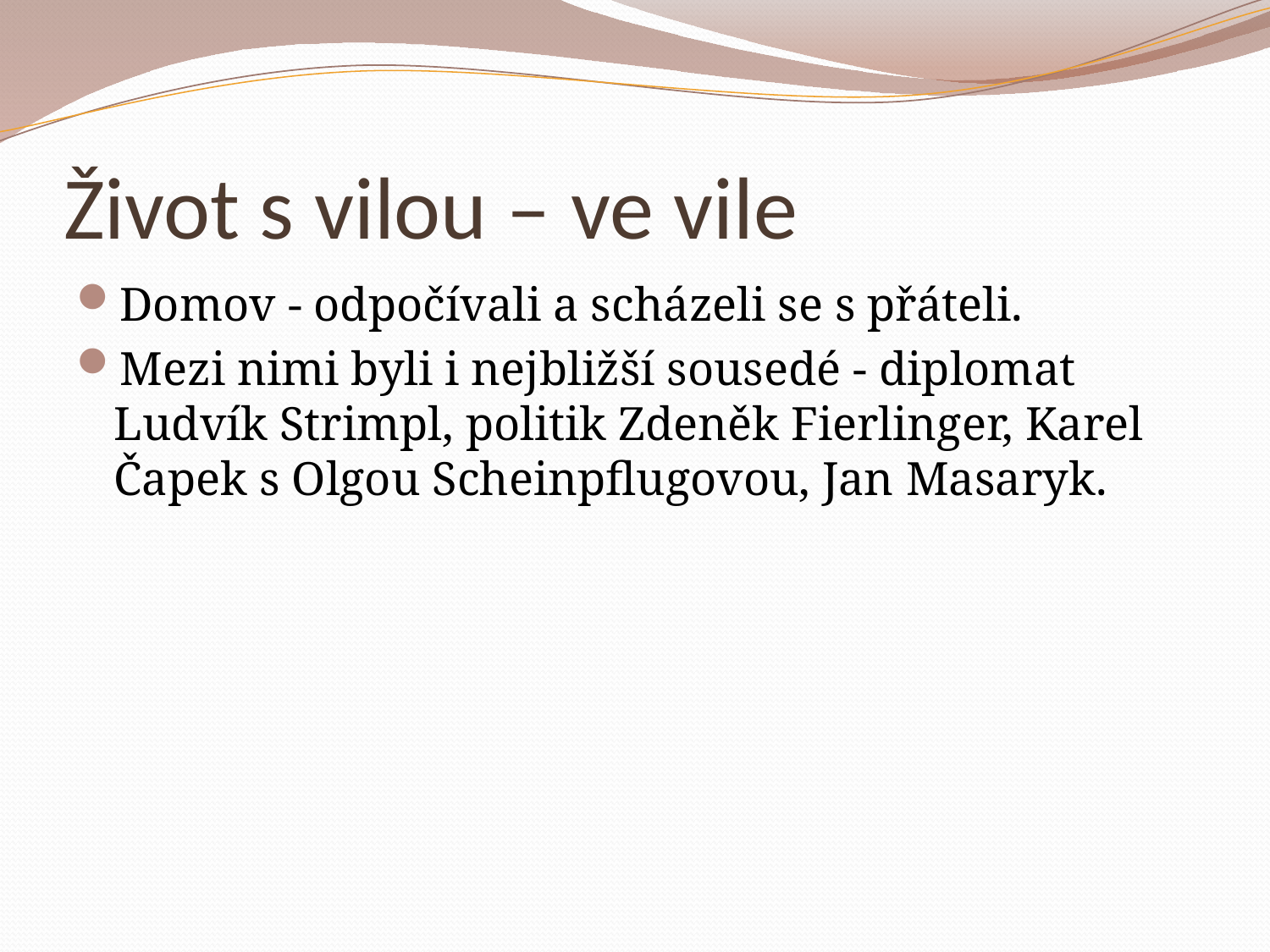

# Život s vilou – ve vile
Domov - odpočívali a scházeli se s přáteli.
Mezi nimi byli i nejbližší sousedé - diplomat Ludvík Strimpl, politik Zdeněk Fierlinger, Karel Čapek s Olgou Scheinpflugovou, Jan Masaryk.